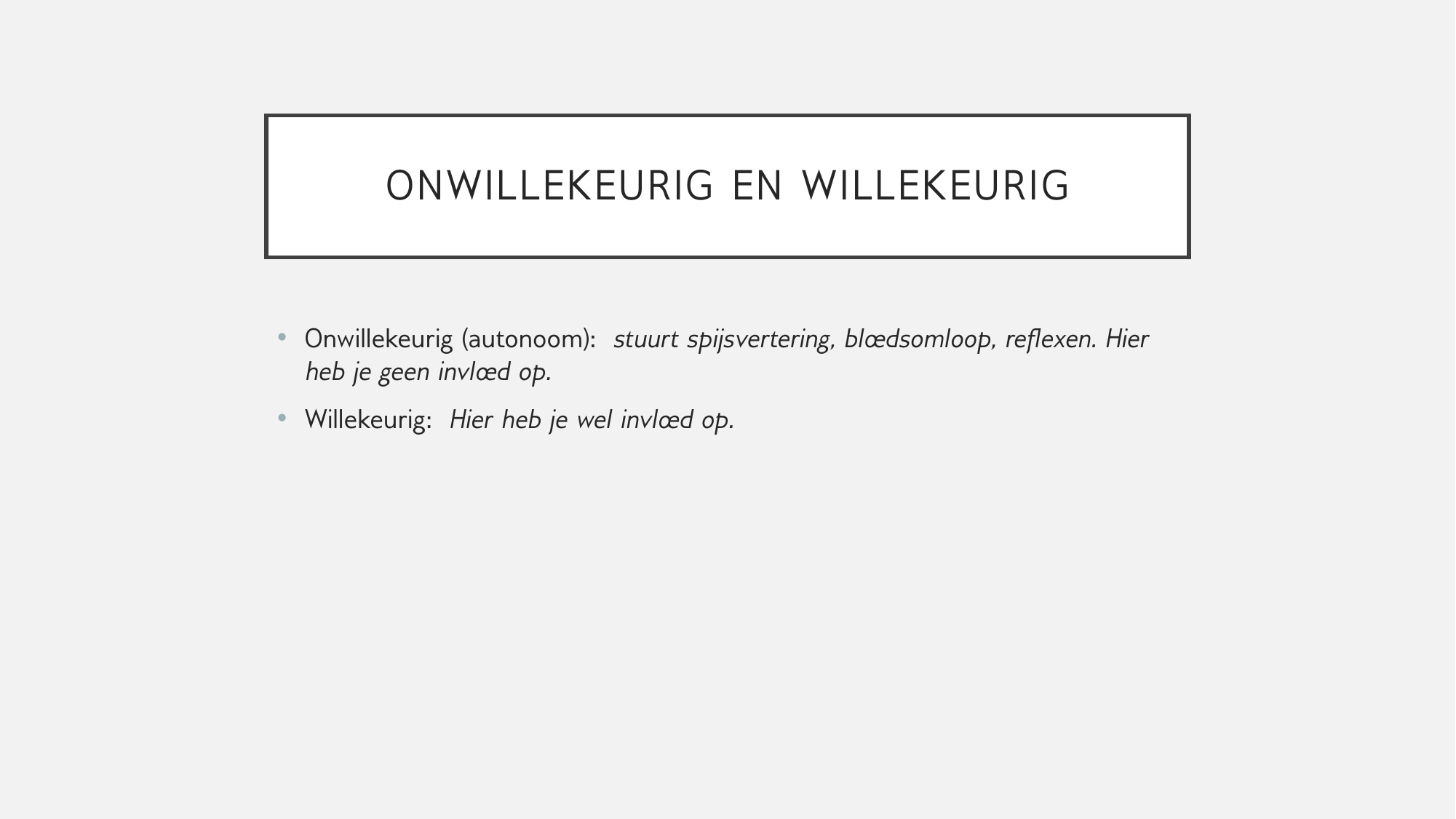

# Onwillekeurig en willekeurig
Onwillekeurig (autonoom):  stuurt spijsvertering, bloedsomloop, reflexen. Hier heb je geen invloed op.
Willekeurig:  Hier heb je wel invloed op.